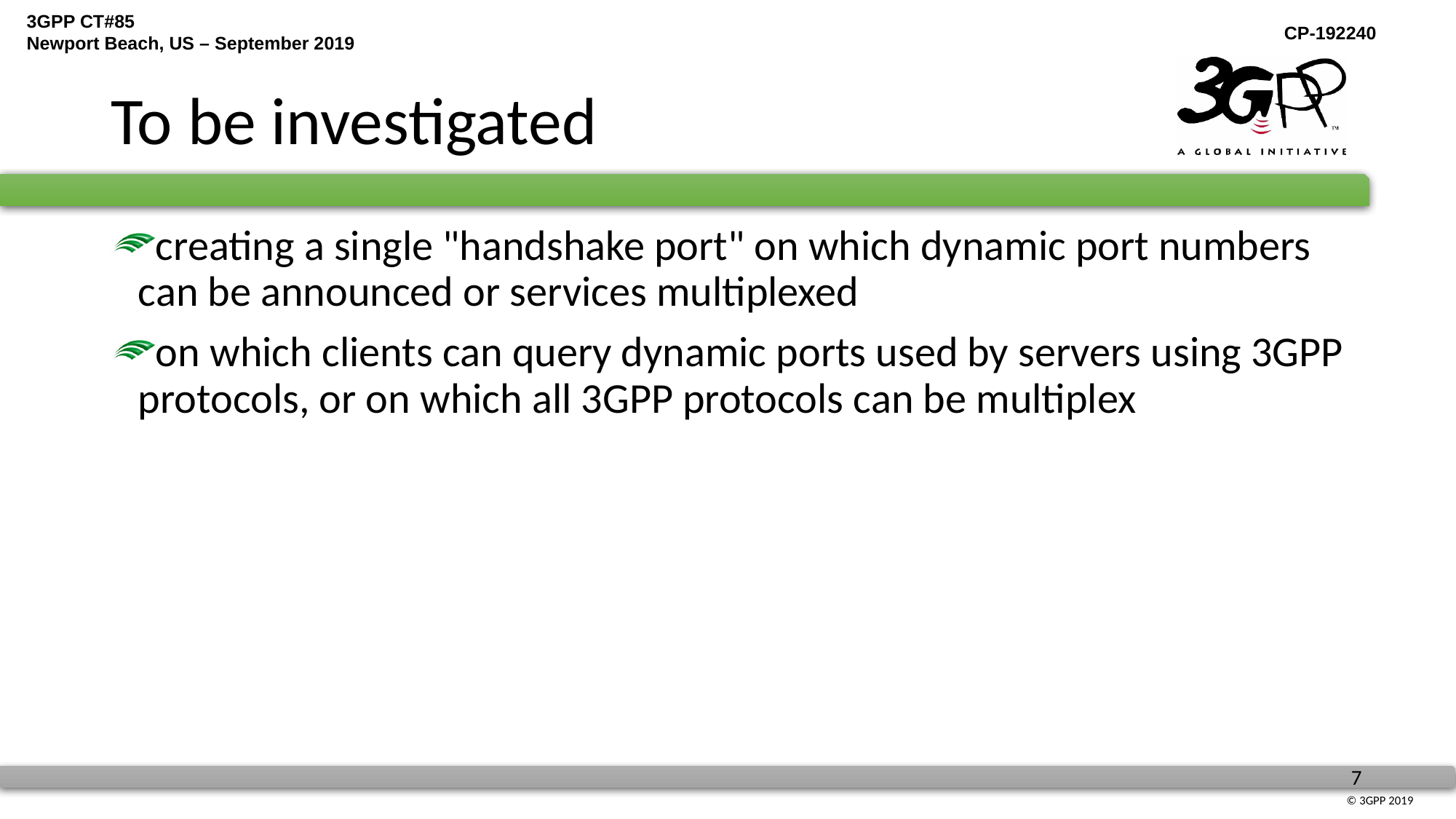

# To be investigated
creating a single "handshake port" on which dynamic port numbers can be announced or services multiplexed
on which clients can query dynamic ports used by servers using 3GPP protocols, or on which all 3GPP protocols can be multiplex